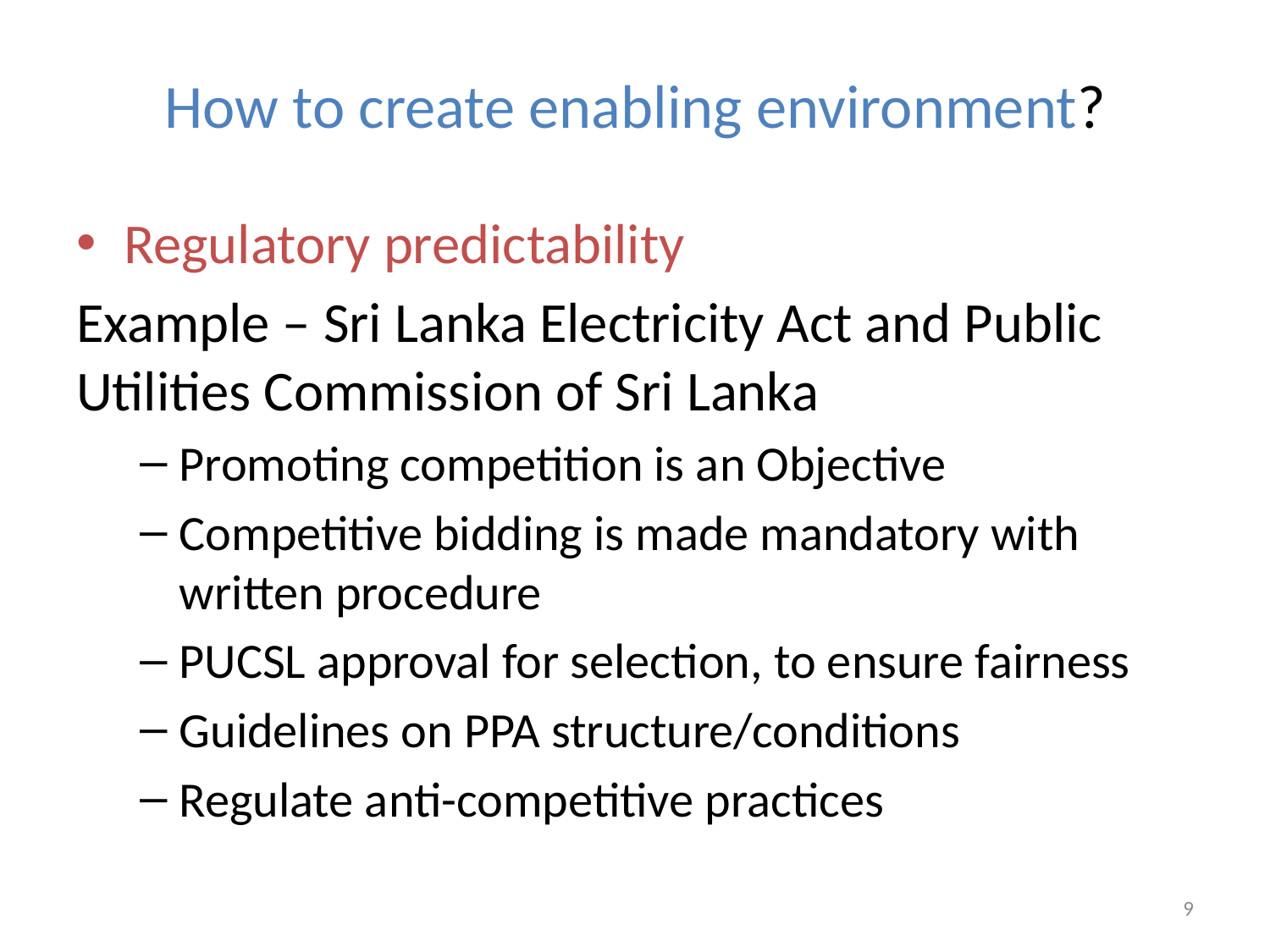

# How to create enabling environment?
Regulatory predictability
Example – Sri Lanka Electricity Act and Public Utilities Commission of Sri Lanka
Promoting competition is an Objective
Competitive bidding is made mandatory with written procedure
PUCSL approval for selection, to ensure fairness
Guidelines on PPA structure/conditions
Regulate anti-competitive practices

9